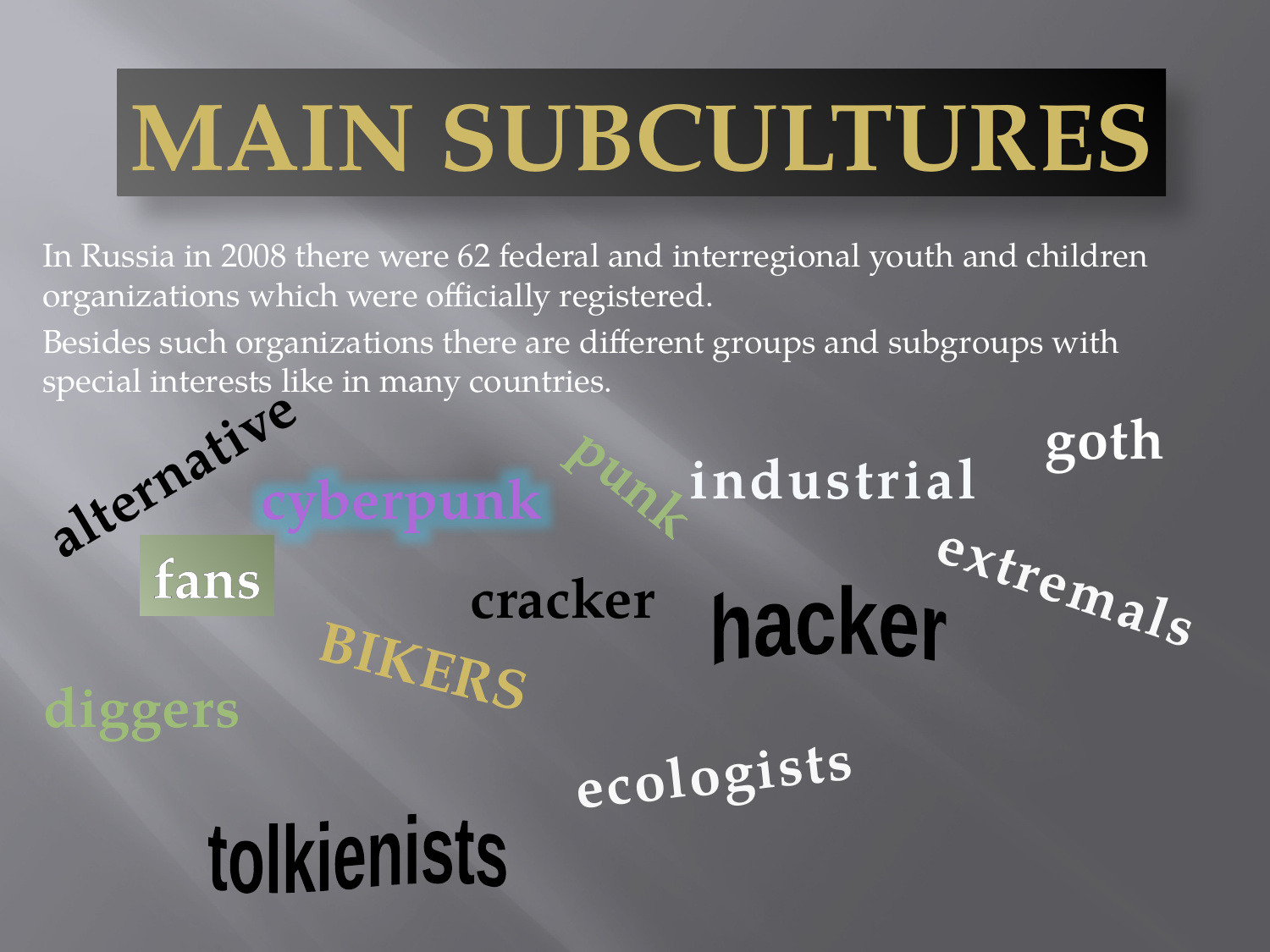

Main subcultures
In Russia in 2008 there were 62 federal and interregional youth and children organizations which were officially registered.
Besides such organizations there are different groups and subgroups with special interests like in many countries.
goth
alternative
industrial
punk
cyberpunk
fans
extremals
cracker
hacker
bikers
diggers
ecologists
tolkienists